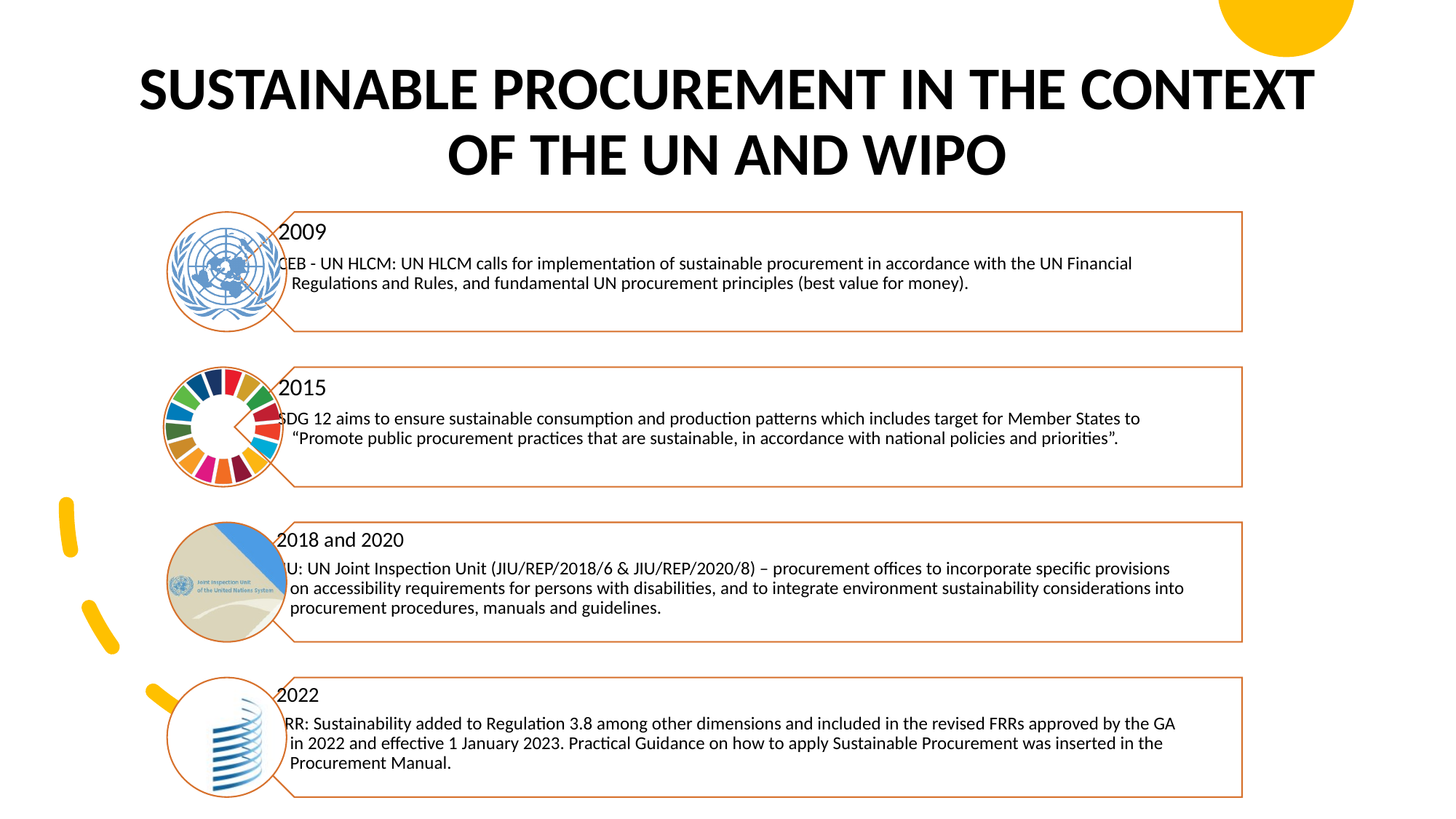

# SUSTAINABLE PROCUREMENT IN THE CONTEXT OF THE UN AND WIPO
2009
CEB - UN HLCM: UN HLCM calls for implementation of sustainable procurement in accordance with the UN Financial Regulations and Rules, and fundamental UN procurement principles (best value for money).
2015
SDG 12 aims to ensure sustainable consumption and production patterns which includes target for Member States to “Promote public procurement practices that are sustainable, in accordance with national policies and priorities”.
2018 and 2020
JIU: UN Joint Inspection Unit (JIU/REP/2018/6 & JIU/REP/2020/8) – procurement offices to incorporate specific provisions on accessibility requirements for persons with disabilities, and to integrate environment sustainability considerations into procurement procedures, manuals and guidelines.
2022
FRR: Sustainability added to Regulation 3.8 among other dimensions and included in the revised FRRs approved by the GA in 2022 and effective 1 January 2023. Practical Guidance on how to apply Sustainable Procurement was inserted in the Procurement Manual.